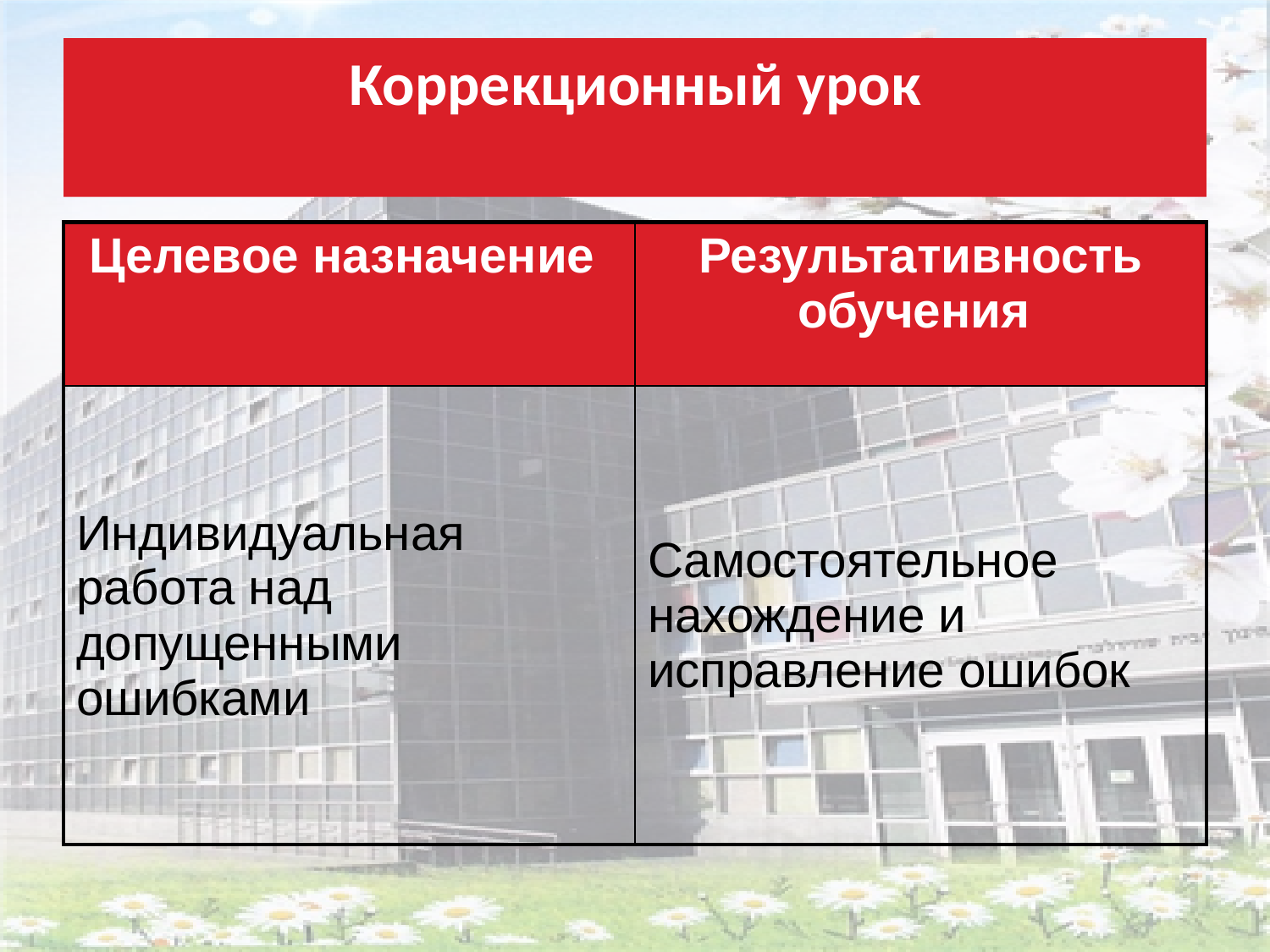

# Коррекционный урок
| Целевое назначение | Результативность обучения |
| --- | --- |
| Индивидуальная работа над допущенными ошибками | Самостоятельное нахождение и исправление ошибок |